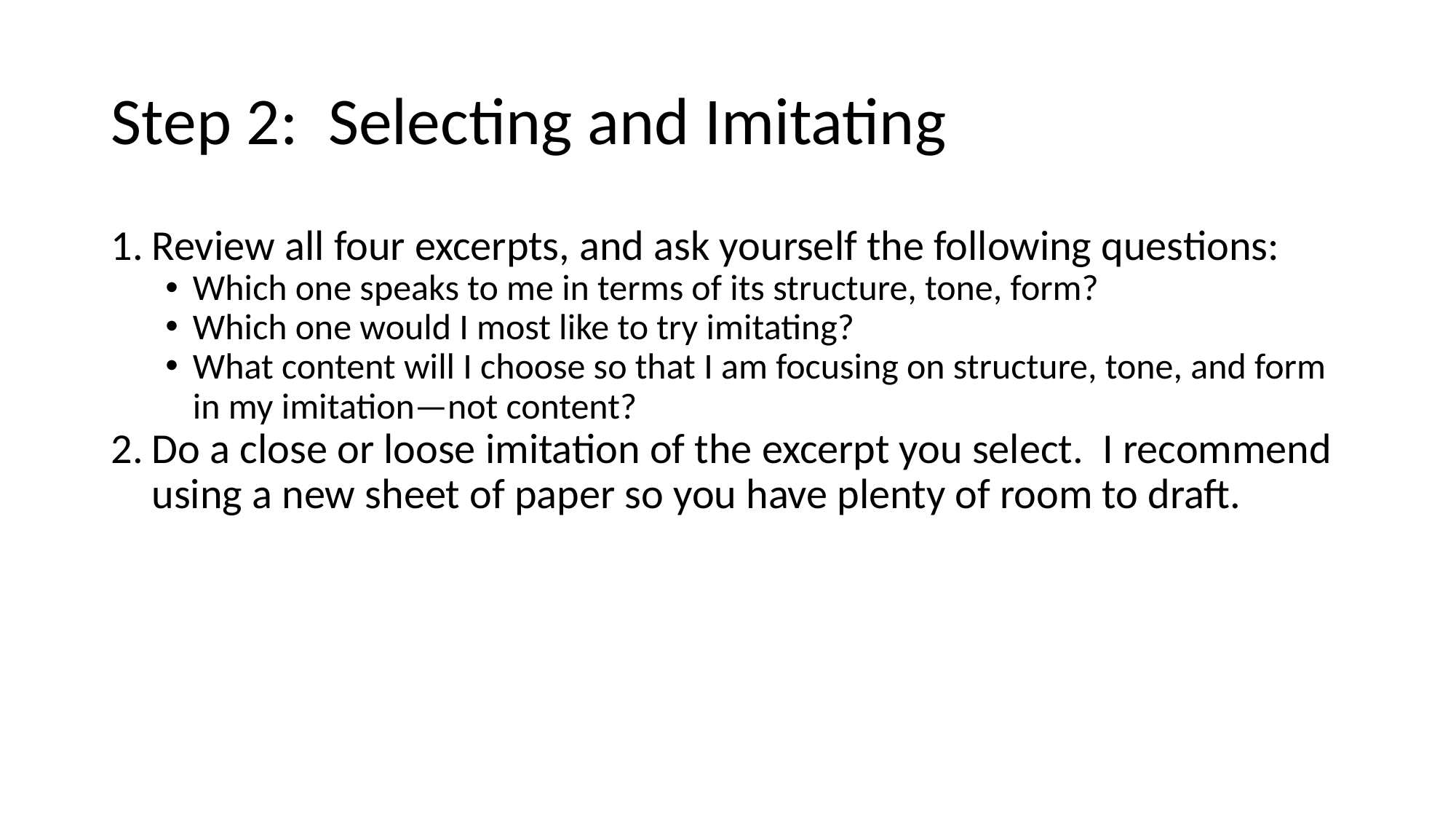

# Step 2:  Selecting and Imitating
Review all four excerpts, and ask yourself the following questions:
Which one speaks to me in terms of its structure, tone, form?
Which one would I most like to try imitating?
What content will I choose so that I am focusing on structure, tone, and form in my imitation—not content?
Do a close or loose imitation of the excerpt you select.  I recommend using a new sheet of paper so you have plenty of room to draft.